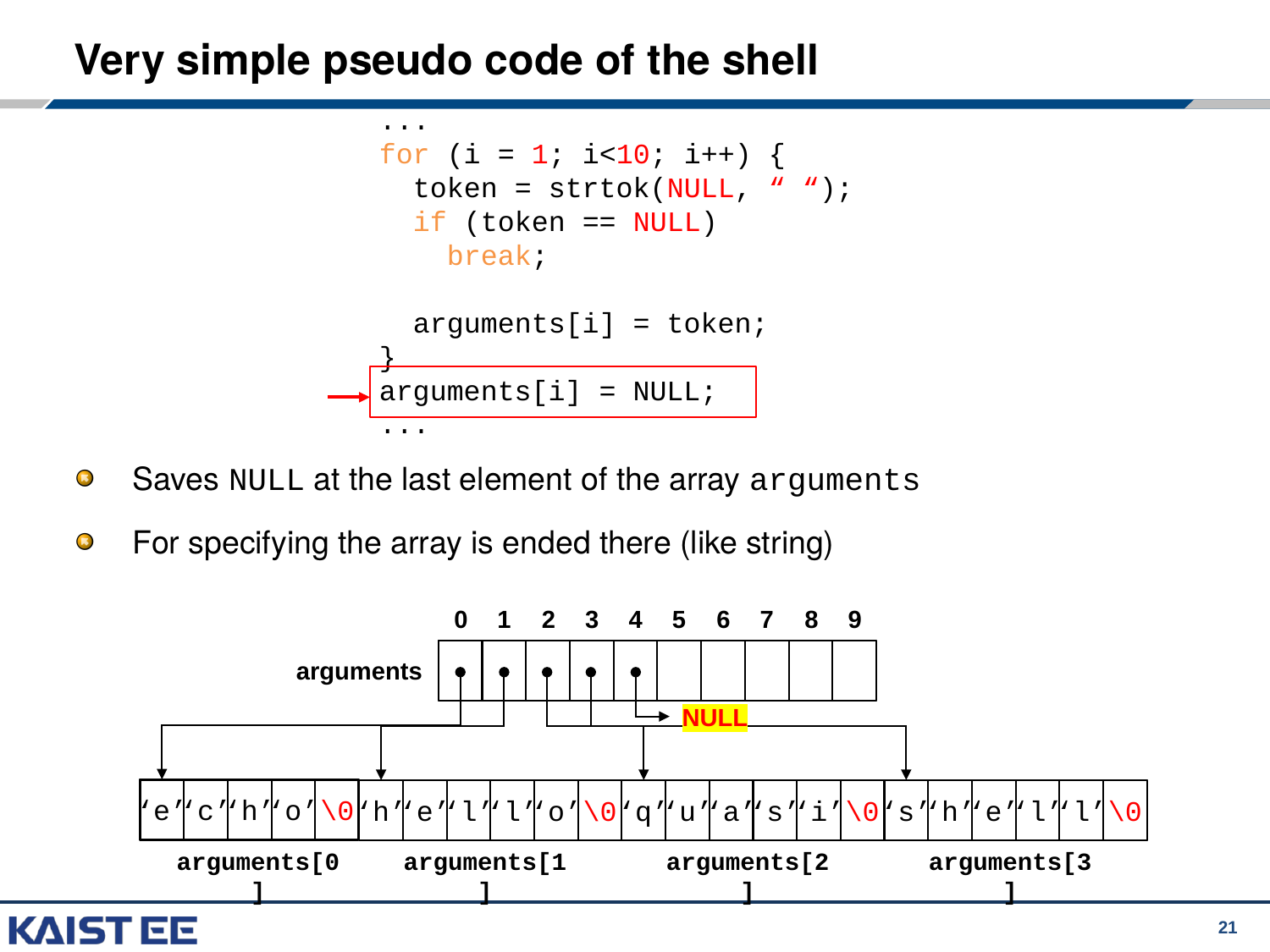

# Very simple pseudo code of the shell
...
for (i = 1; i<10; i++) {
  token = strtok(NULL, “ “);
  if (token == NULL)
    break;

  arguments[i] = token;
}
arguments[i] = NULL;
...

Saves NULL at the last element of the array arguments
For specifying the array is ended there (like string)
0
1
2
3
4
5
6
7
8
9

arguments
NULL
‘e’
‘c’
‘h’
‘o’
\0

arguments[0]
‘h’
‘e’
‘l’
‘l’
‘o’
\0

arguments[1]
‘q’
‘u’
‘a’
‘s’
‘i’
\0

arguments[2]
‘s’
‘h’
‘e’
‘l’
‘l’
\0

arguments[3]